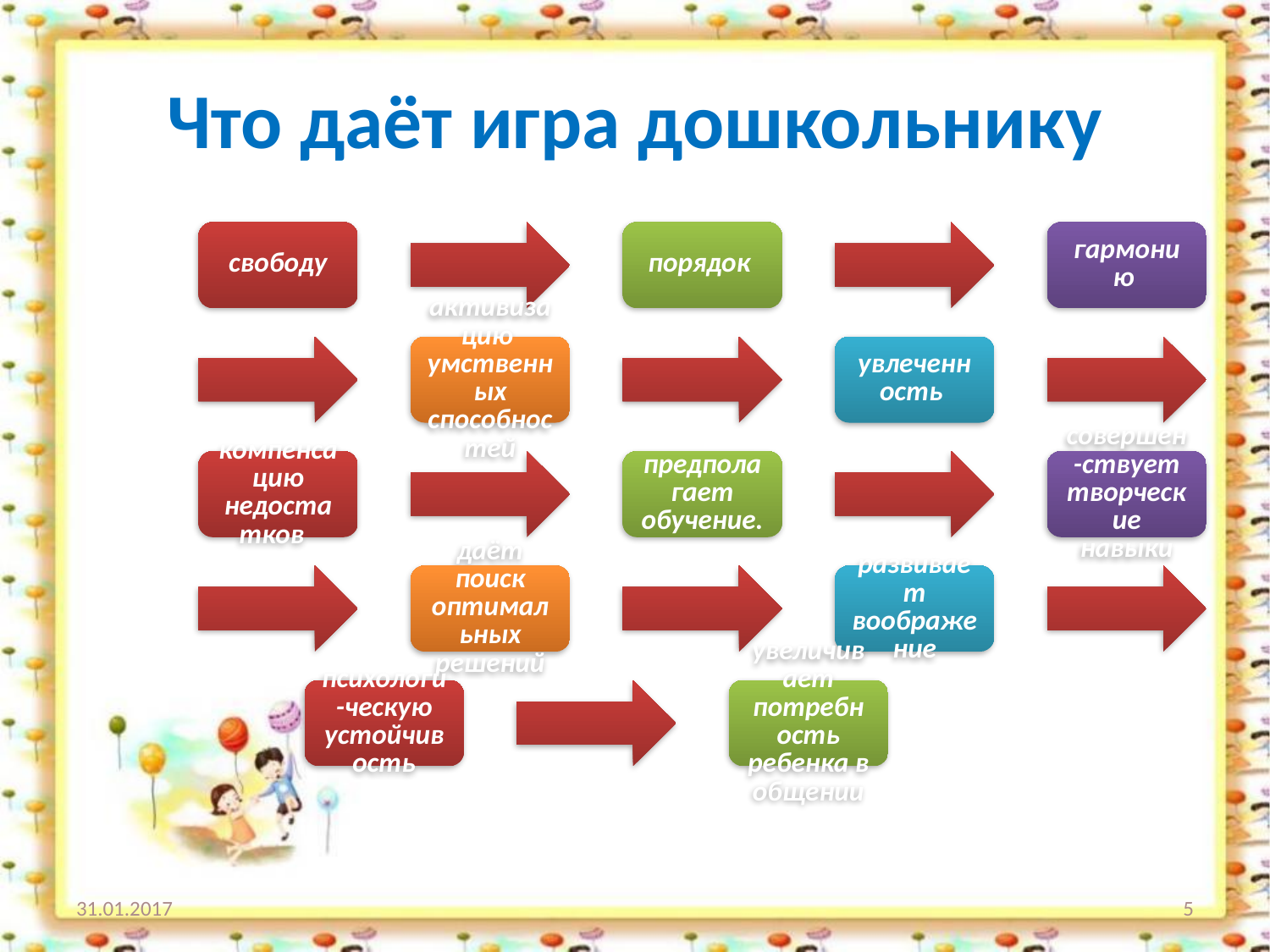

# Что даёт игра дошкольнику
свободу
порядок
гармонию
увлеченность
активизацию  умственных способностей
компенсацию недостатков
предполагает обучение.
совершен-ствует творческие навыки
даёт поиск оптимальных решений
психологи-ческую устойчивость
31.01.2017

5